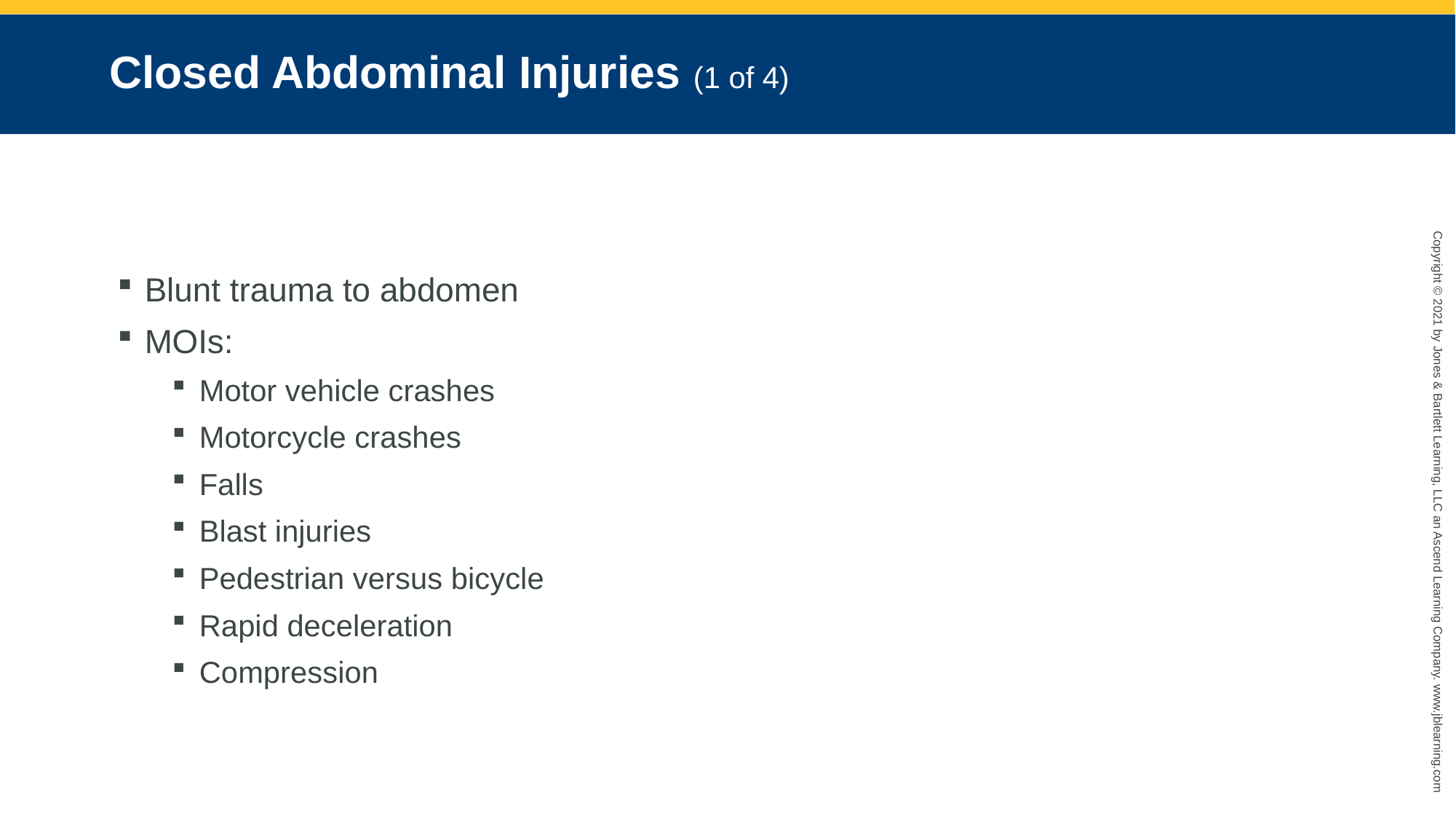

# Closed Abdominal Injuries (1 of 4)
Blunt trauma to abdomen
MOIs:
Motor vehicle crashes
Motorcycle crashes
Falls
Blast injuries
Pedestrian versus bicycle
Rapid deceleration
Compression